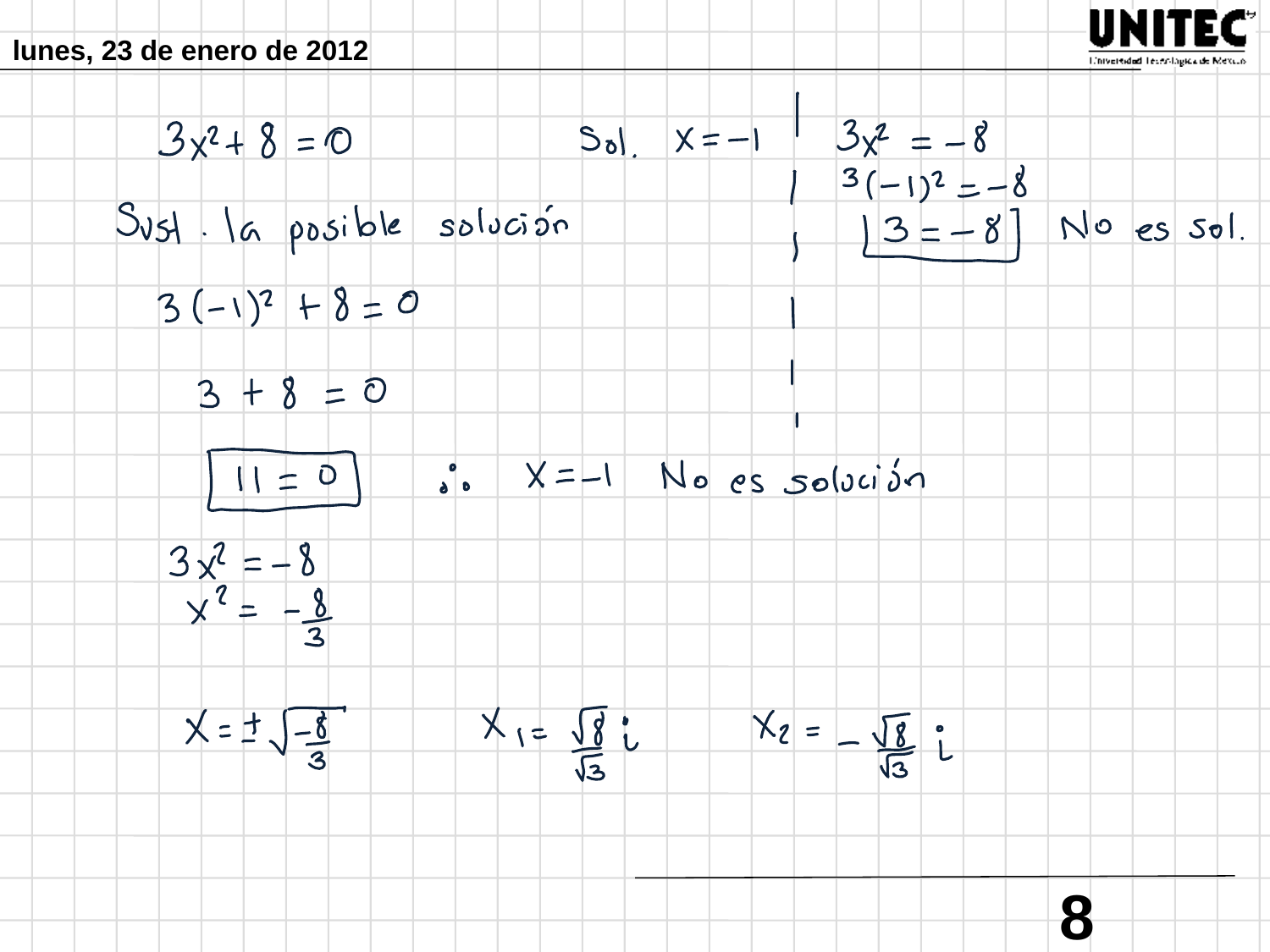

lunes, 23 de enero de 2012
8